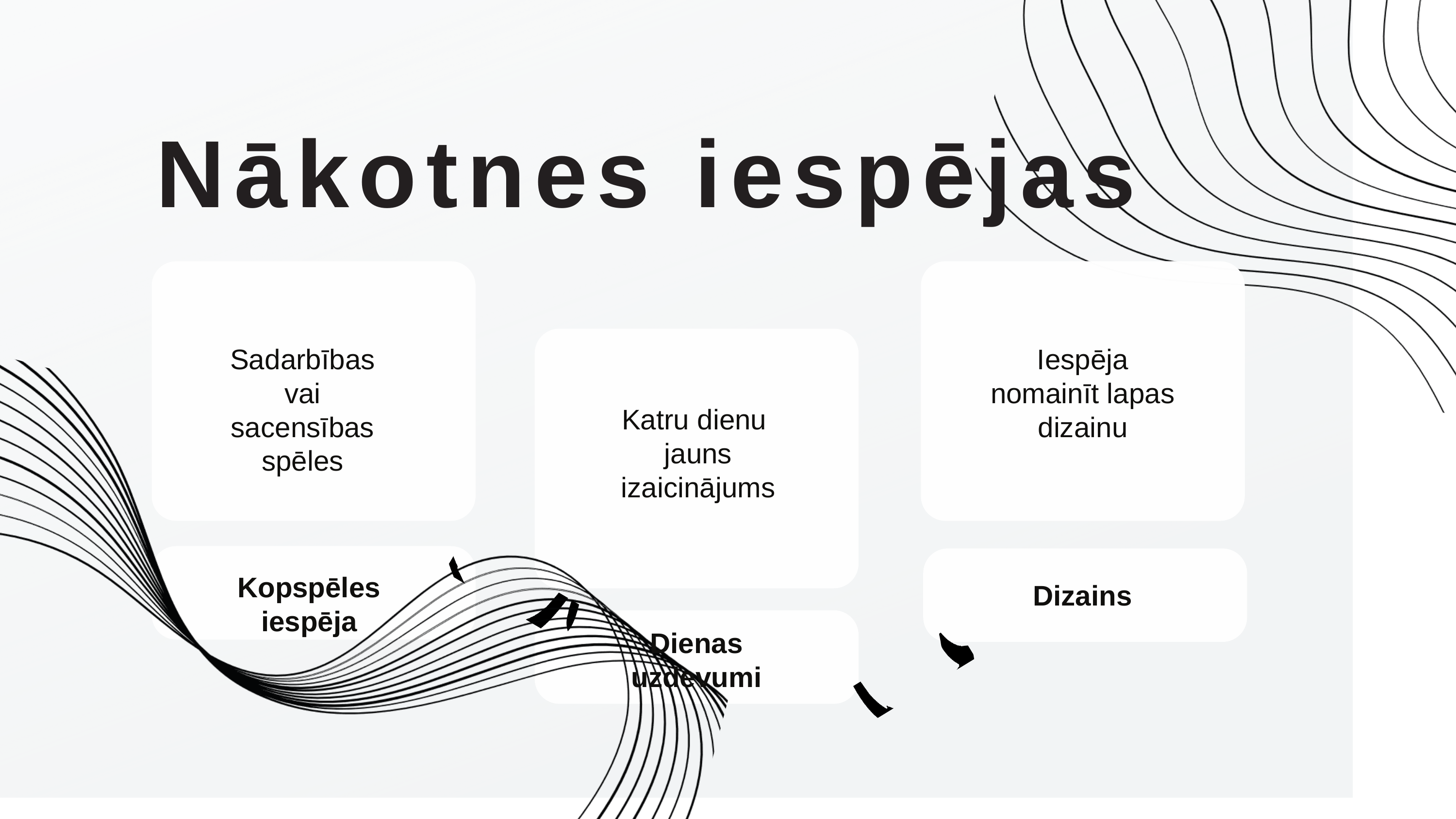

Nākotnes iespējas

Sadarbības vai sacensības spēles
Iespēja nomainīt lapas dizainu

Katru dienu  jauns izaicinājums

Kopspēles iespēja

Dizains

Dienas uzdevumi